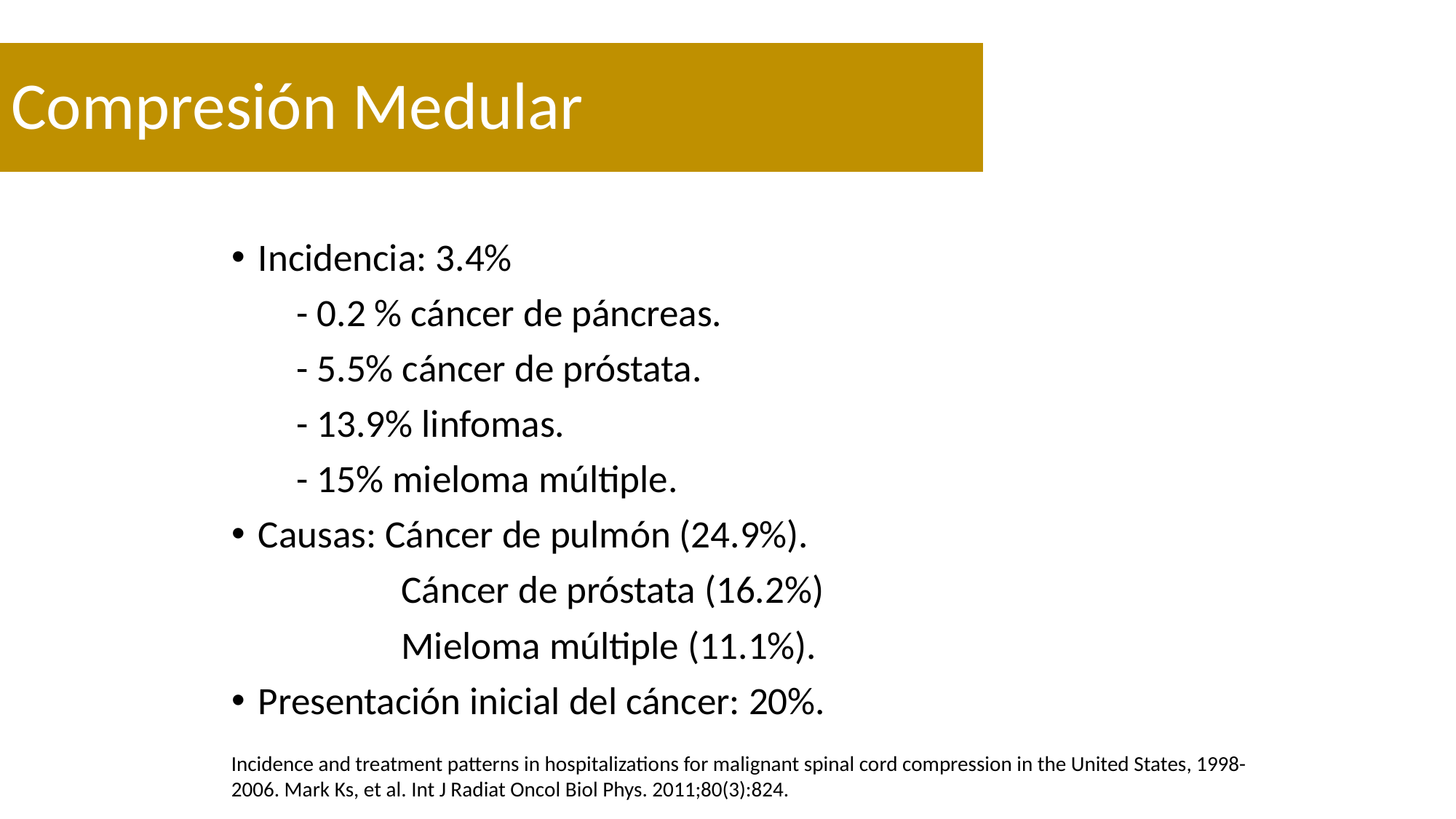

Compresión Medular
Incidencia: 3.4%
      - 0.2 % cáncer de páncreas.
      - 5.5% cáncer de próstata.
      - 13.9% linfomas.
      - 15% mieloma múltiple.
Causas: Cáncer de pulmón (24.9%).
                  Cáncer de próstata (16.2%)
                  Mieloma múltiple (11.1%).
Presentación inicial del cáncer: 20%.
Incidence and treatment patterns in hospitalizations for malignant spinal cord compression in the United States, 1998-2006. Mark Ks, et al. Int J Radiat Oncol Biol Phys. 2011;80(3):824.